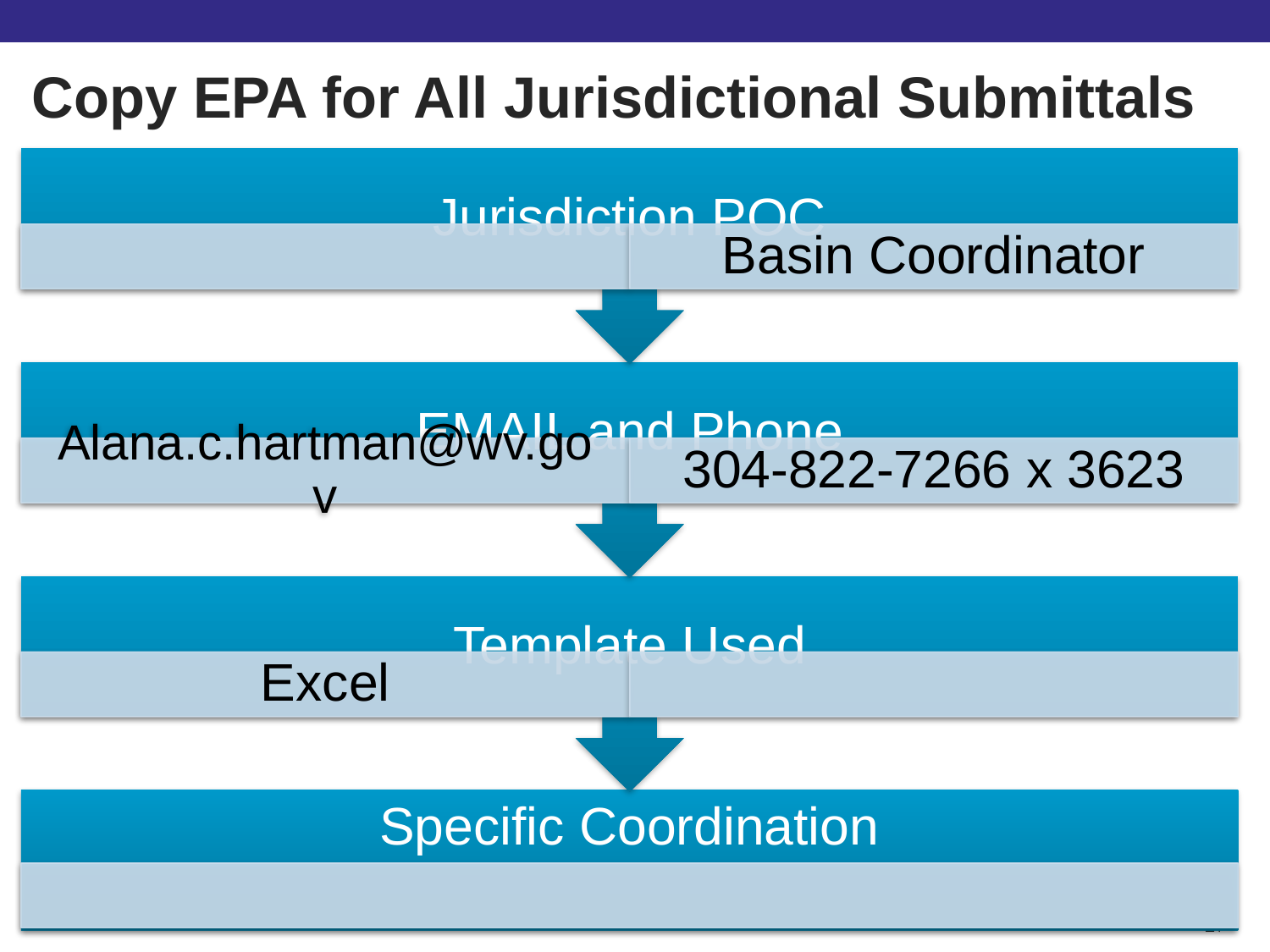

# Copy EPA for All Jurisdictional Submittals
Specific Coordination

Template Used
Excel

EMAIL and Phone
Alana.c.hartman@wv.gov
304-822-7266 x 3623
Jurisdiction POC

Basin Coordinator
27